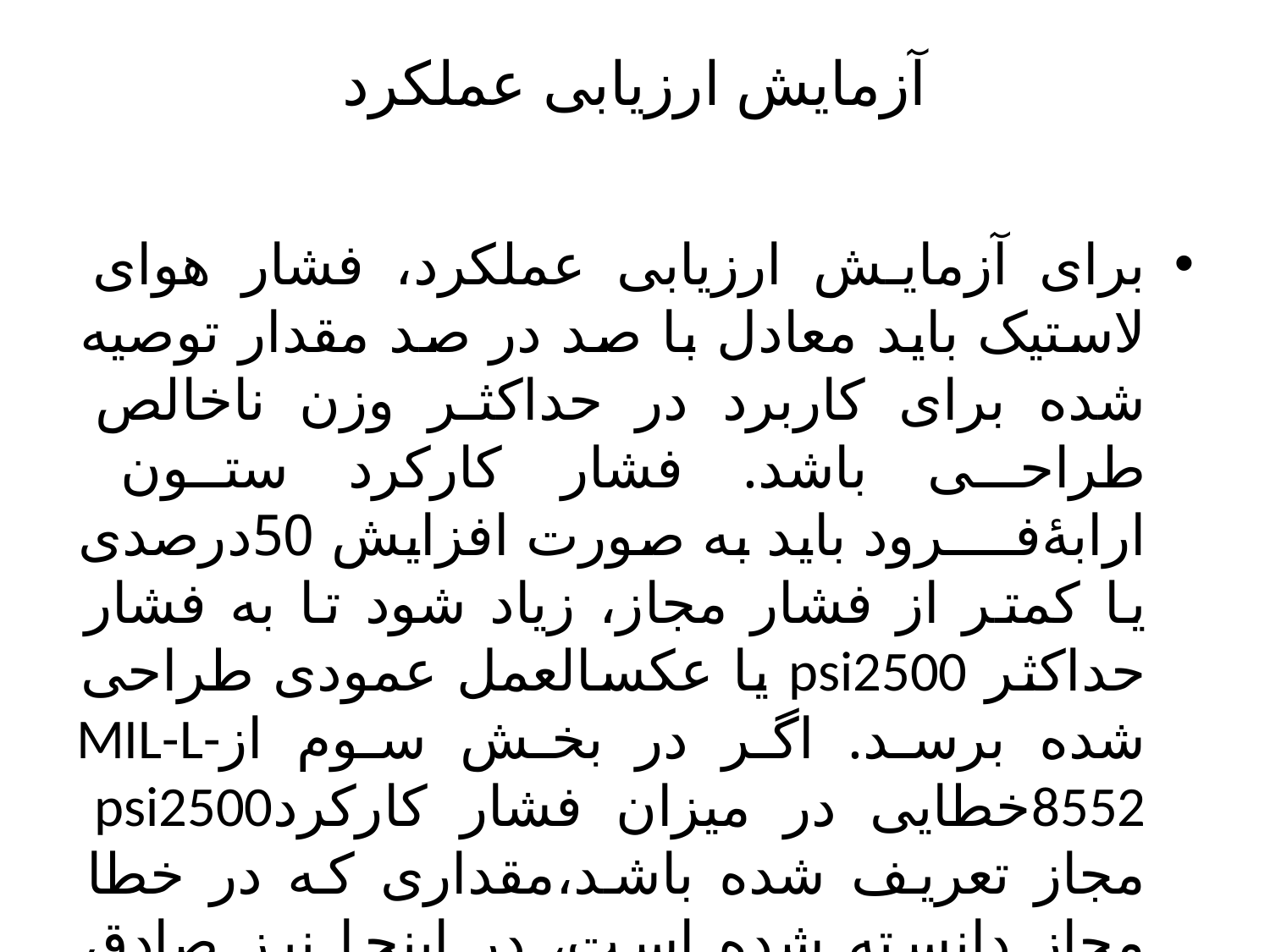

# آزمایش ارزیابی عملکرد
برای آزمایش ارزیابی عملکرد، فشار هوای لاستیک باید معادل با صد در صد مقدار توصیه شده برای کاربرد در حداکثر وزن ناخالص طراحی باشد. فشار کارکرد ستــون ارابۀفــــرود باید به صورت افزایش 50درصدی یا کمتر از فشار مجاز، زیاد شود تا به فشار حداکثر psi2500 یا عکس­العمل عمودی طراحی شده برسد. اگر در بخش سوم ازMIL-L-8552خطایی در میزان فشار کارکردpsi2500 مجاز تعریف شده باشد،مقداری که در خطا مجاز دانسته شده است، در اینجا نیز صادق است.